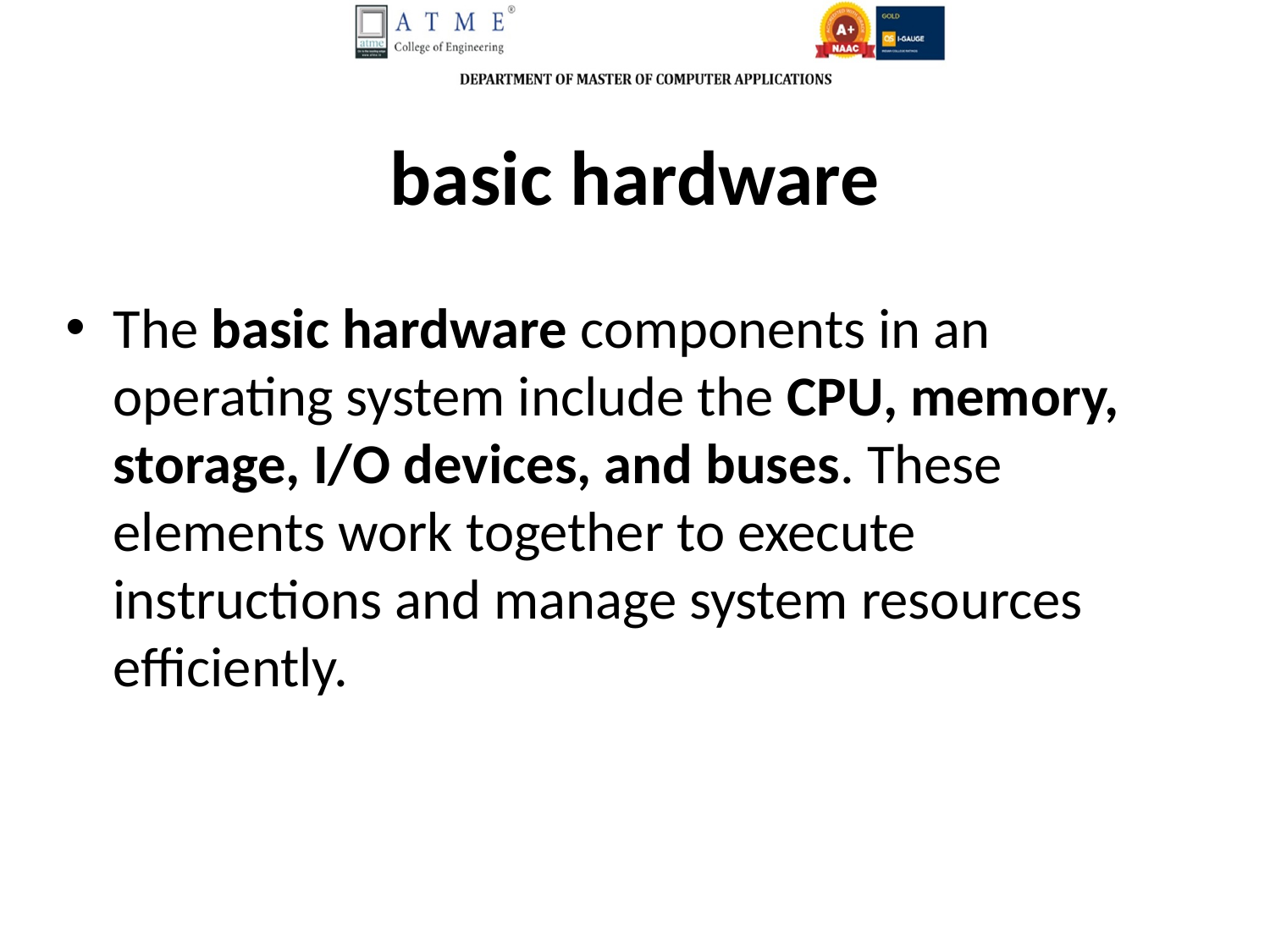

# basic hardware
The basic hardware components in an operating system include the CPU, memory, storage, I/O devices, and buses. These elements work together to execute instructions and manage system resources efficiently.